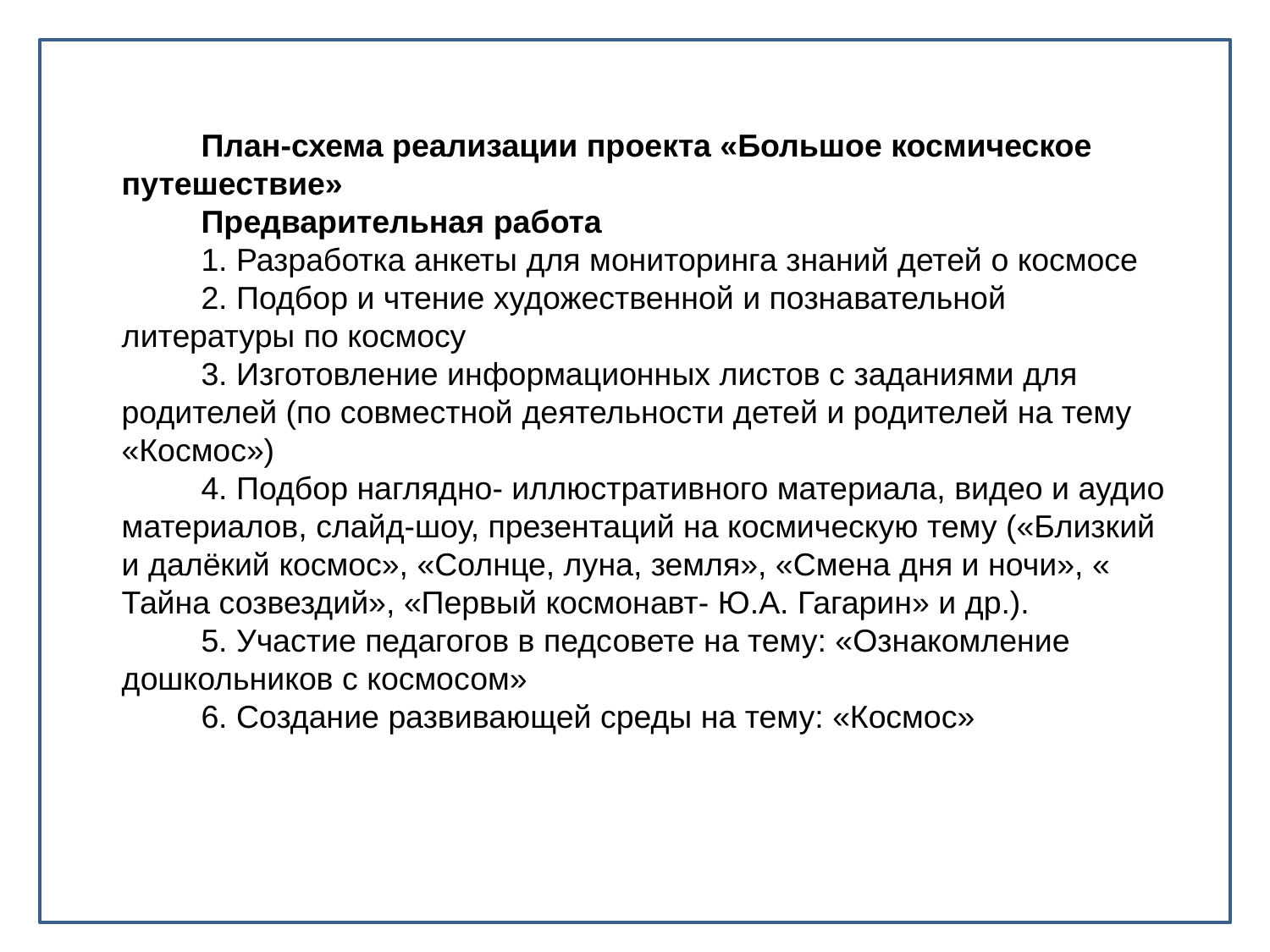

План-схема реализации проекта «Большое космическое путешествие»
Предварительная работа
1. Разработка анкеты для мониторинга знаний детей о космосе
2. Подбор и чтение художественной и познавательной литературы по космосу
3. Изготовление информационных листов с заданиями для родителей (по совместной деятельности детей и родителей на тему «Космос»)
4. Подбор наглядно- иллюстративного материала, видео и аудио материалов, слайд-шоу, презентаций на космическую тему («Близкий и далёкий космос», «Солнце, луна, земля», «Смена дня и ночи», « Тайна созвездий», «Первый космонавт- Ю.А. Гагарин» и др.).
5. Участие педагогов в педсовете на тему: «Ознакомление дошкольников с космосом»
6. Создание развивающей среды на тему: «Космос»